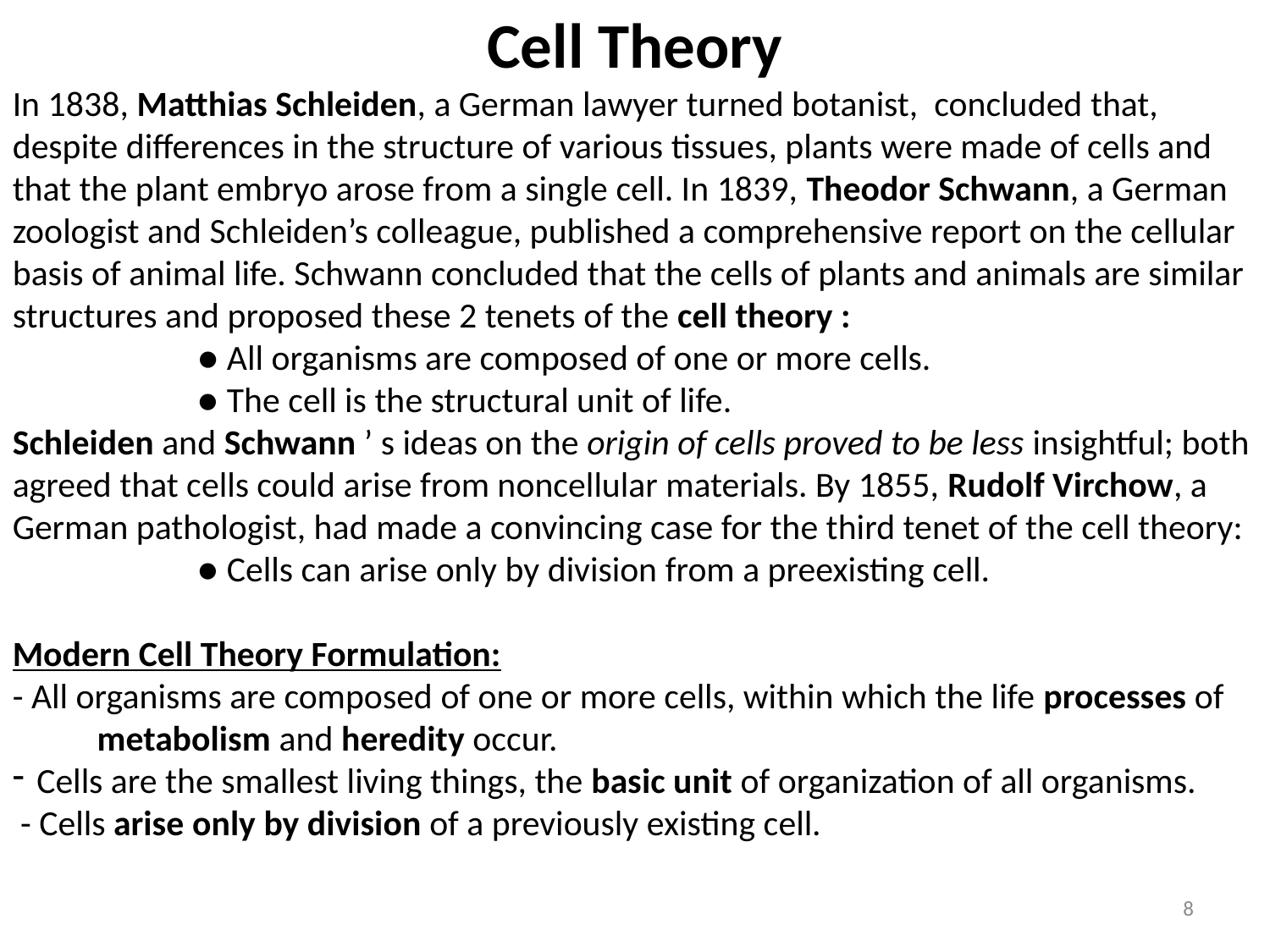

Cell Theory
In 1838, Matthias Schleiden, a German lawyer turned botanist,  concluded that, despite differences in the structure of various tissues, plants were made of cells and that the plant embryo arose from a single cell. In 1839, Theodor Schwann, a German zoologist and Schleiden’s colleague, published a comprehensive report on the cellular basis of animal life. Schwann concluded that the cells of plants and animals are similar structures and proposed these 2 tenets of the cell theory :
                       ● All organisms are composed of one or more cells.
                       ● The cell is the structural unit of life.
Schleiden and Schwann ’ s ideas on the origin of cells proved to be less insightful; both agreed that cells could arise from noncellular materials. By 1855, Rudolf Virchow, a German pathologist, had made a convincing case for the third tenet of the cell theory:
                       ● Cells can arise only by division from a preexisting cell.

Modern Cell Theory Formulation:
- All organisms are composed of one or more cells, within which the life processes of metabolism and heredity occur.
Cells are the smallest living things, the basic unit of organization of all organisms.
 - Cells arise only by division of a previously existing cell.

8